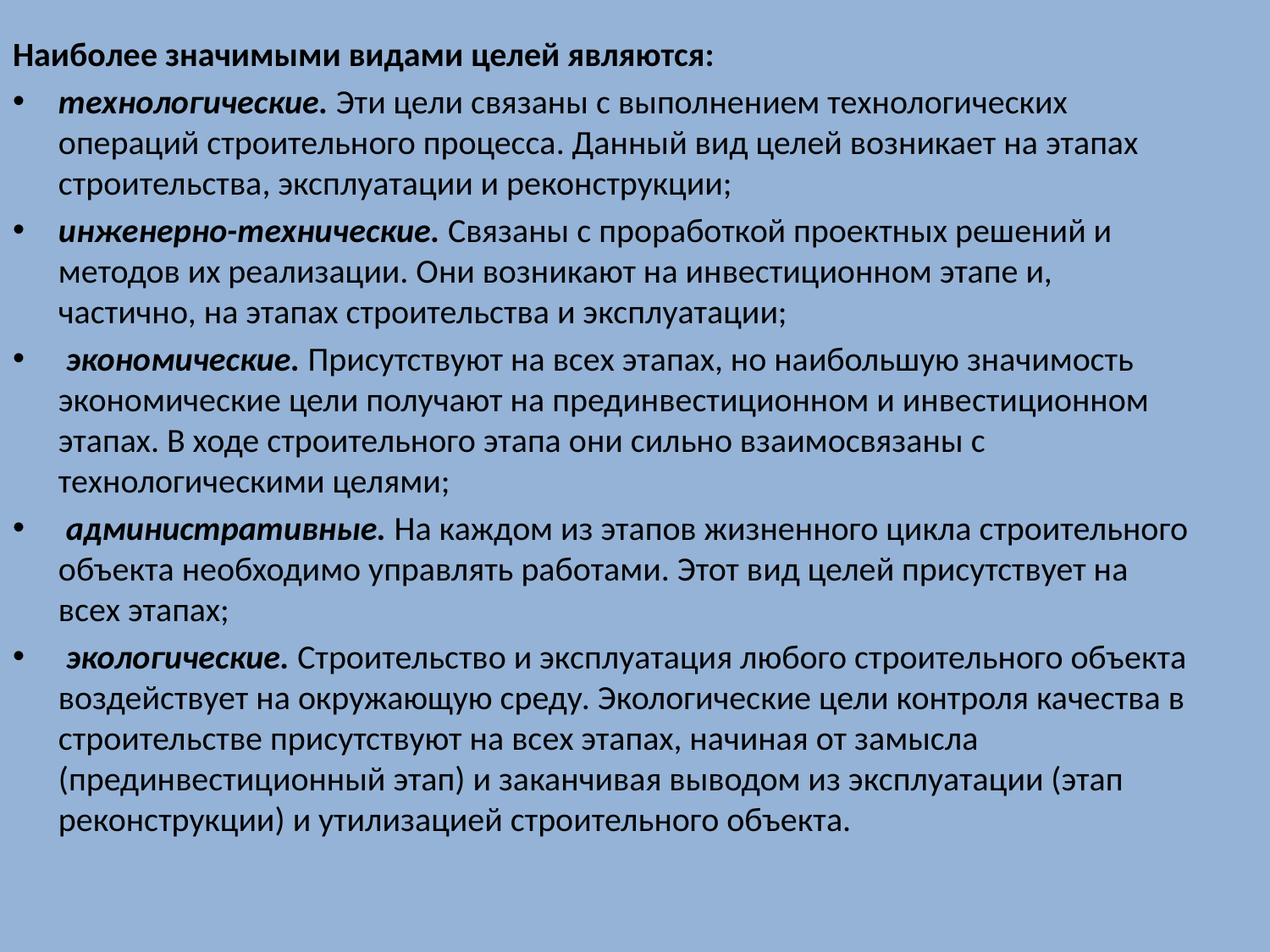

Наиболее значимыми видами целей являются:
технологические. Эти цели связаны с выполнением технологических операций строительного процесса. Данный вид целей возникает на этапах строительства, эксплуатации и реконструкции;
инженерно-технические. Связаны с проработкой проектных решений и методов их реализации. Они возникают на инвестиционном этапе и, частично, на этапах строительства и эксплуатации;
 экономические. Присутствуют на всех этапах, но наибольшую значимость экономические цели получают на прединвестиционном и инвестиционном этапах. В ходе строительного этапа они сильно взаимосвязаны с технологическими целями;
 административные. На каждом из этапов жизненного цикла строительного объекта необходимо управлять работами. Этот вид целей присутствует на всех этапах;
 экологические. Строительство и эксплуатация любого строительного объекта воздействует на окружающую среду. Экологические цели контроля качества в строительстве присутствуют на всех этапах, начиная от замысла (прединвестиционный этап) и заканчивая выводом из эксплуатации (этап реконструкции) и утилизацией строительного объекта.